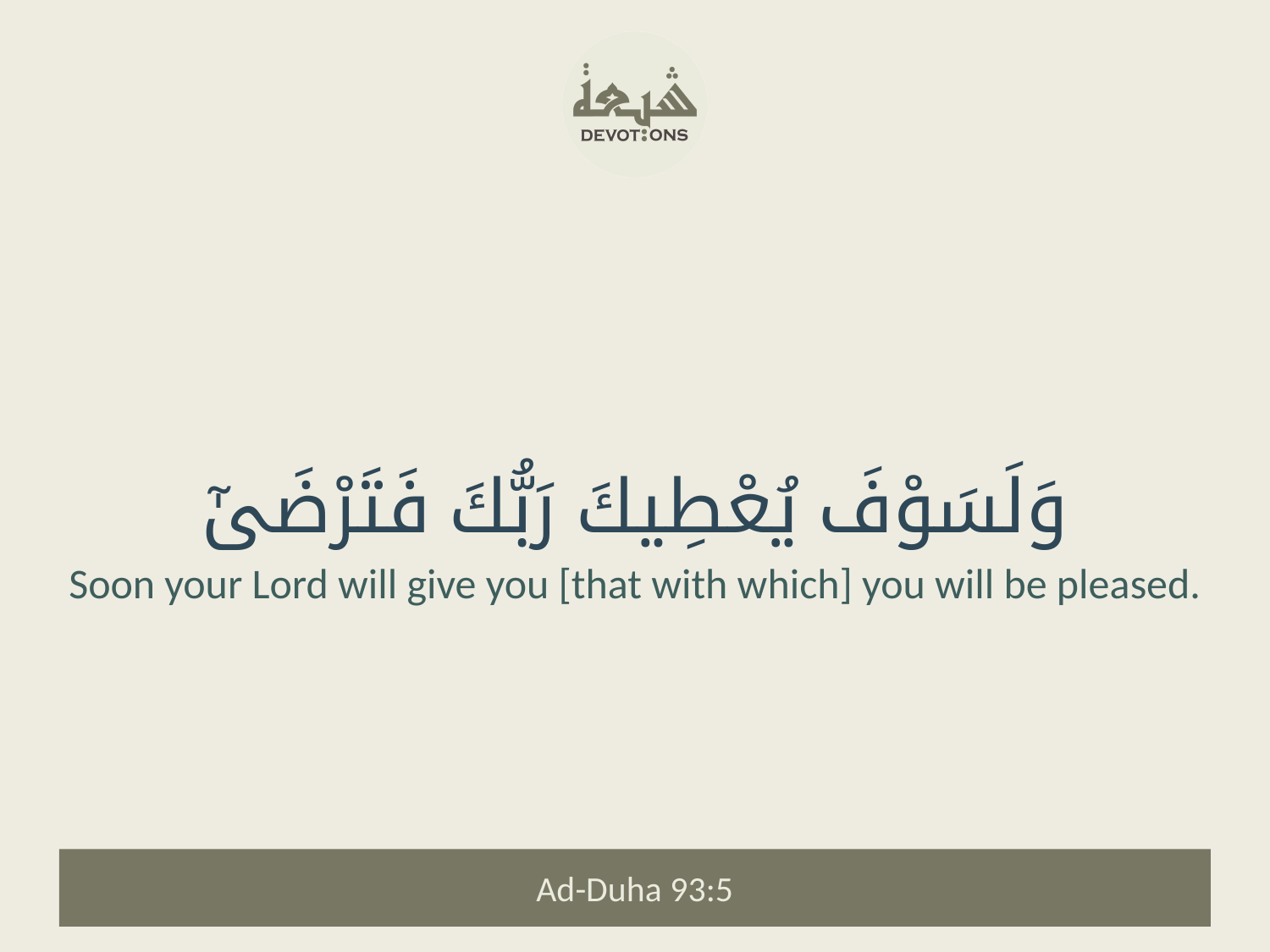

وَلَسَوْفَ يُعْطِيكَ رَبُّكَ فَتَرْضَىٰٓ
Soon your Lord will give you [that with which] you will be pleased.
Ad-Duha 93:5